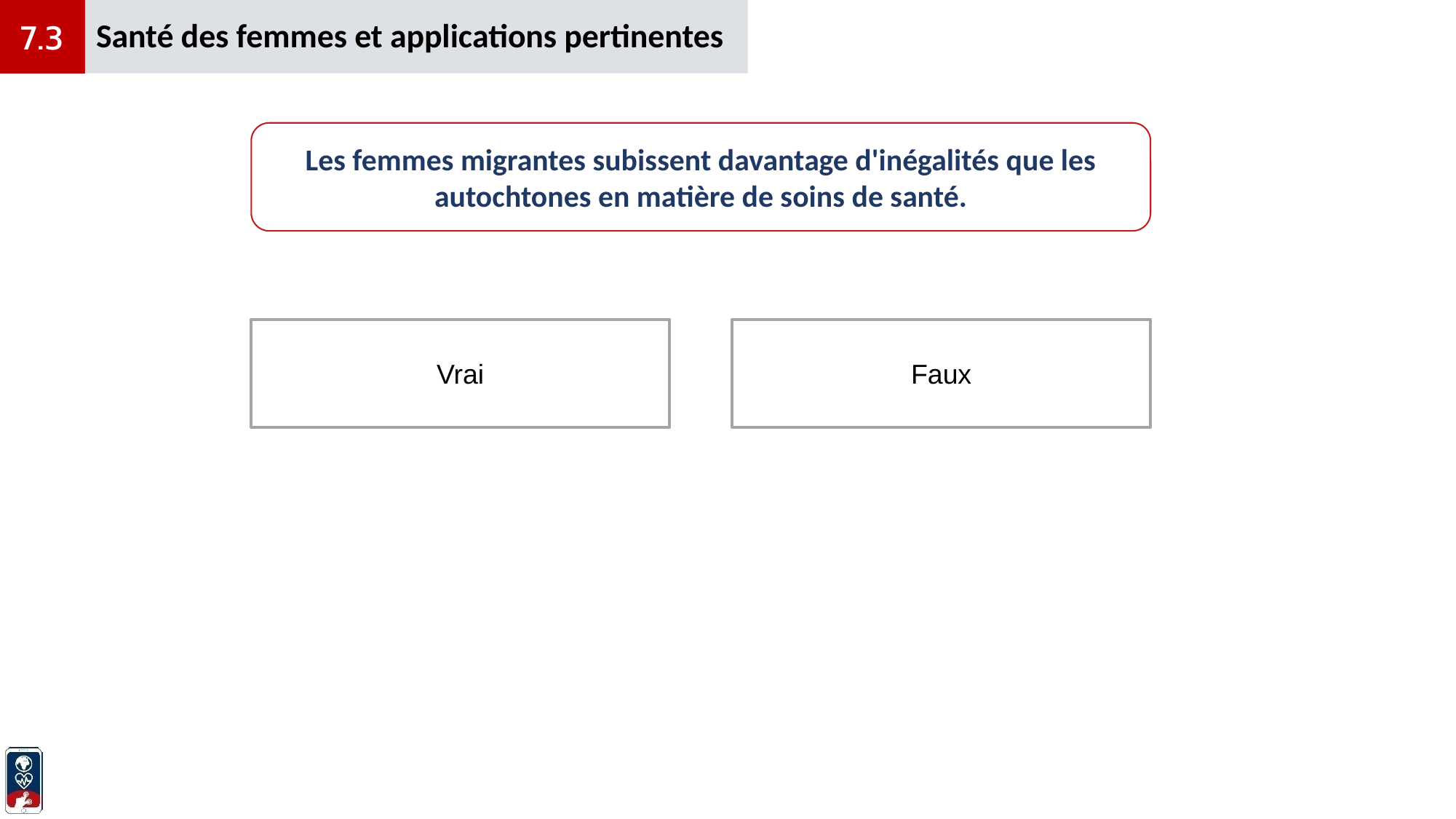

Santé des femmes et applications pertinentes
7.3
Les femmes migrantes subissent davantage d'inégalités que les autochtones en matière de soins de santé.
Faux
Vrai